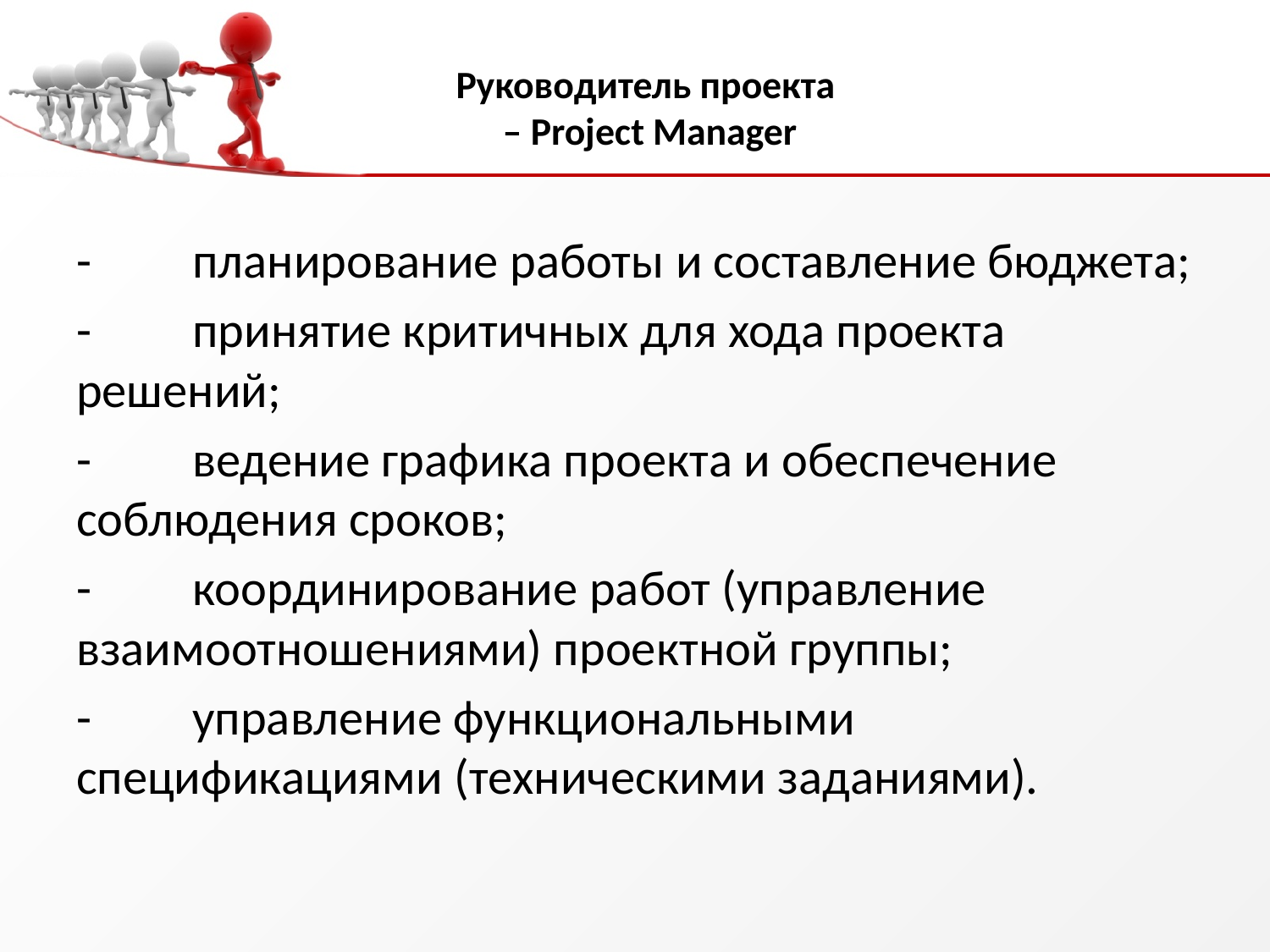

# Руководитель проекта – Project Manager
-         планирование работы и составление бюджета;
-         принятие критичных для хода проекта решений;
-         ведение графика проекта и обеспечение соблюдения сроков;
-         координирование работ (управление взаимоотношениями) проектной группы;
-         управление функциональными спецификациями (техническими заданиями).